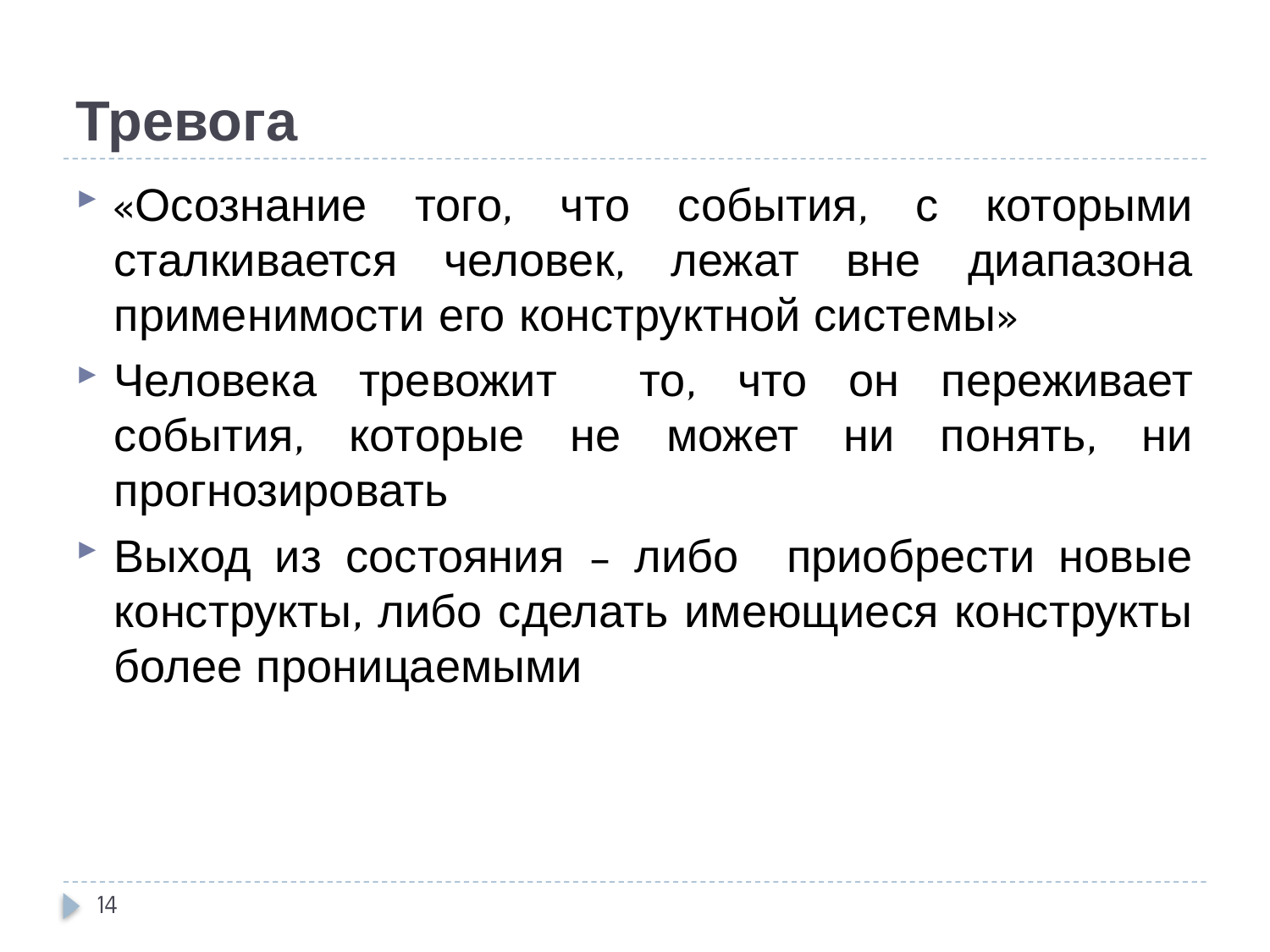

# Тревога
«Осознание того, что события, с которыми сталкивается человек, лежат вне диапазона применимости его конструктной системы»
Человека тревожит  то, что он переживает события, которые не может ни понять, ни прогнозировать
Выход из состояния – либо  приобрести новые конструкты, либо сделать имеющиеся конструкты более проницаемыми
14